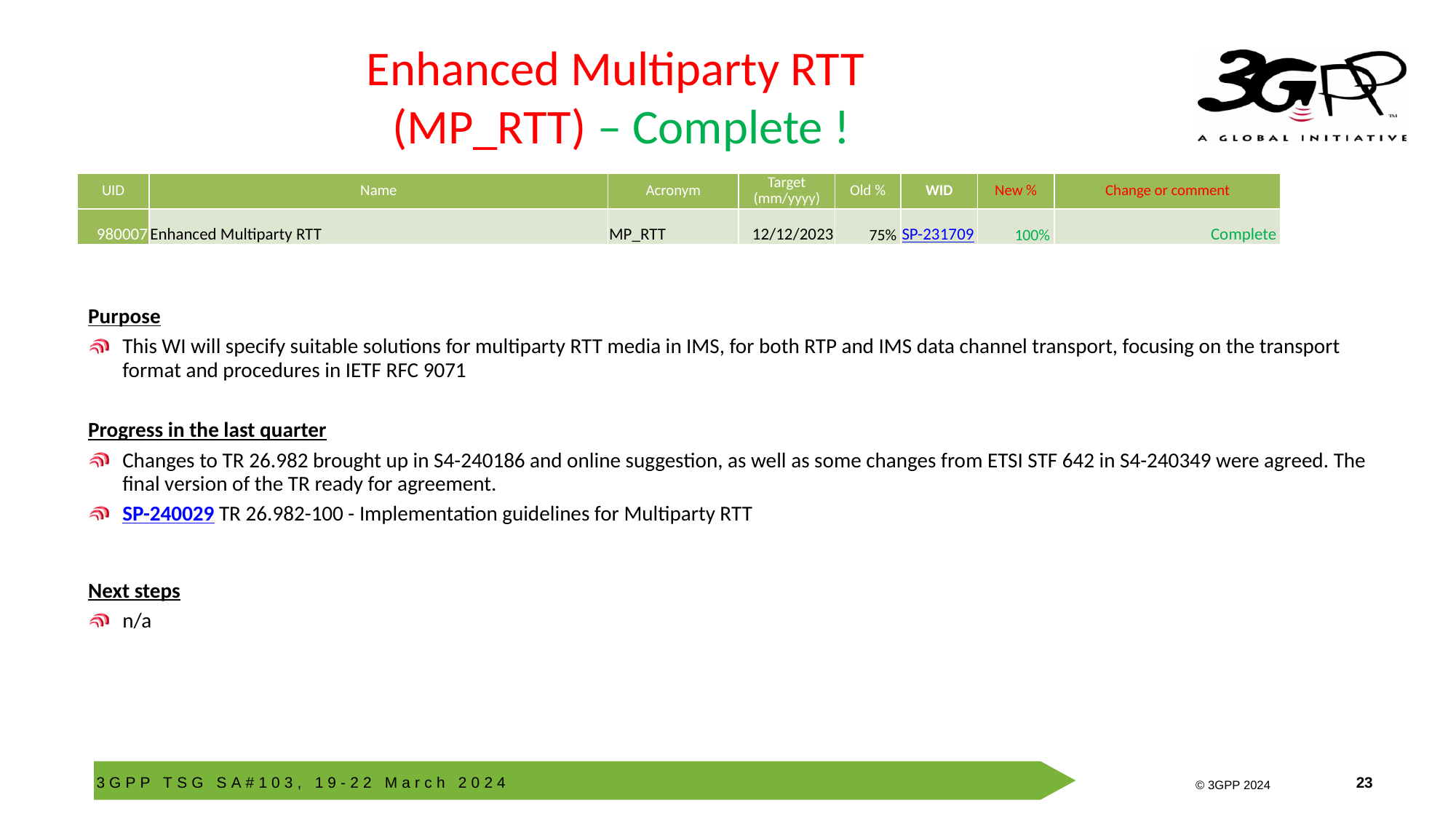

# Enhanced Multiparty RTT (MP_RTT) – Complete !
| UID | Name | Acronym | Target (mm/yyyy) | Old % | WID | New % | Change or comment |
| --- | --- | --- | --- | --- | --- | --- | --- |
| 980007 | Enhanced Multiparty RTT | MP\_RTT | 12/12/2023 | 75% | SP-231709 | 100% | Complete |
Purpose
This WI will specify suitable solutions for multiparty RTT media in IMS, for both RTP and IMS data channel transport, focusing on the transport format and procedures in IETF RFC 9071

Progress in the last quarter
Changes to TR 26.982 brought up in S4-240186 and online suggestion, as well as some changes from ETSI STF 642 in S4-240349 were agreed. The final version of the TR ready for agreement.
SP-240029 TR 26.982-100 - Implementation guidelines for Multiparty RTT

Next steps
n/a